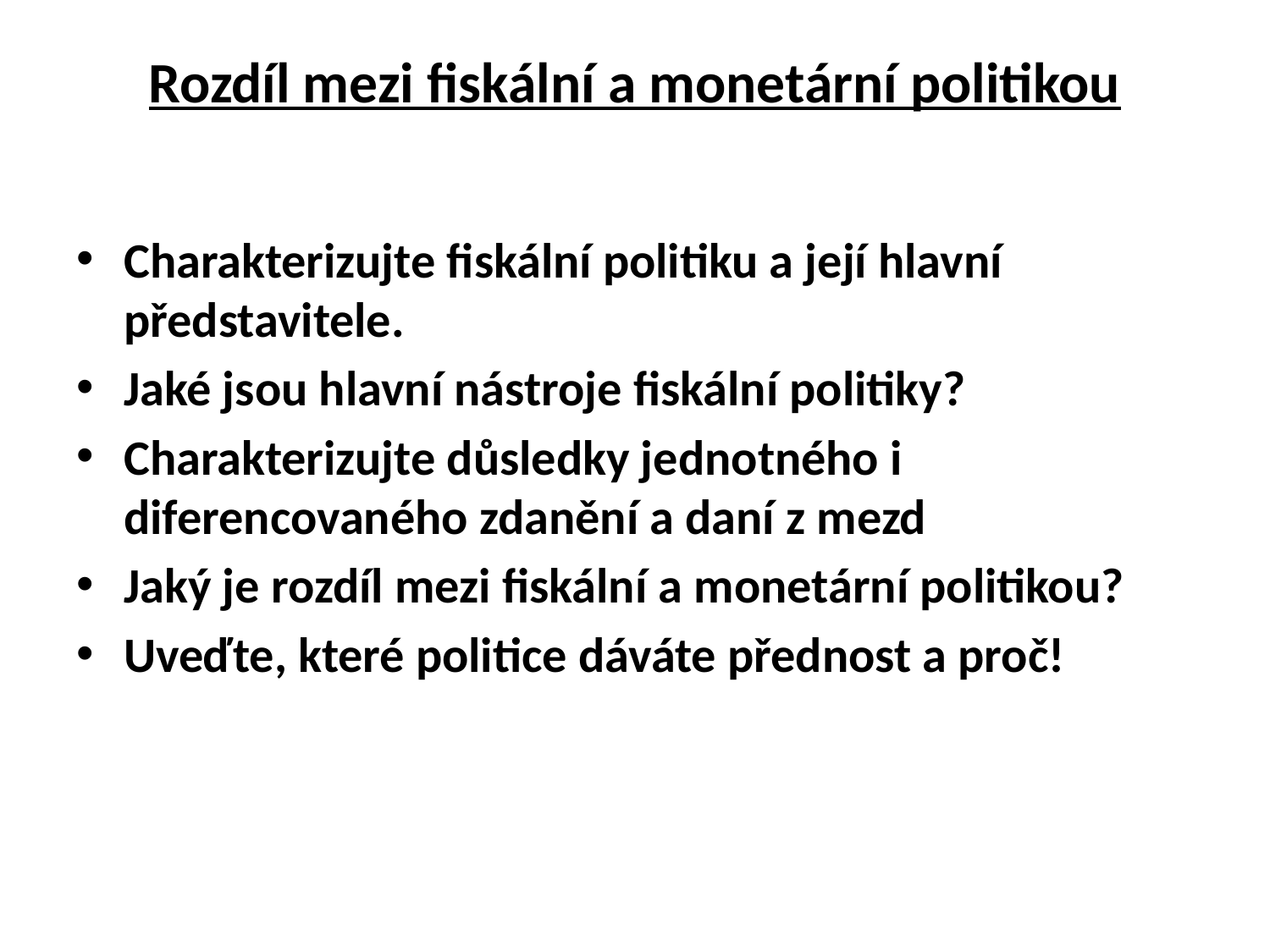

# Rozdíl mezi fiskální a monetární politikou
Charakterizujte fiskální politiku a její hlavní představitele.
Jaké jsou hlavní nástroje fiskální politiky?
Charakterizujte důsledky jednotného i diferencovaného zdanění a daní z mezd
Jaký je rozdíl mezi fiskální a monetární politikou?
Uveďte, které politice dáváte přednost a proč!